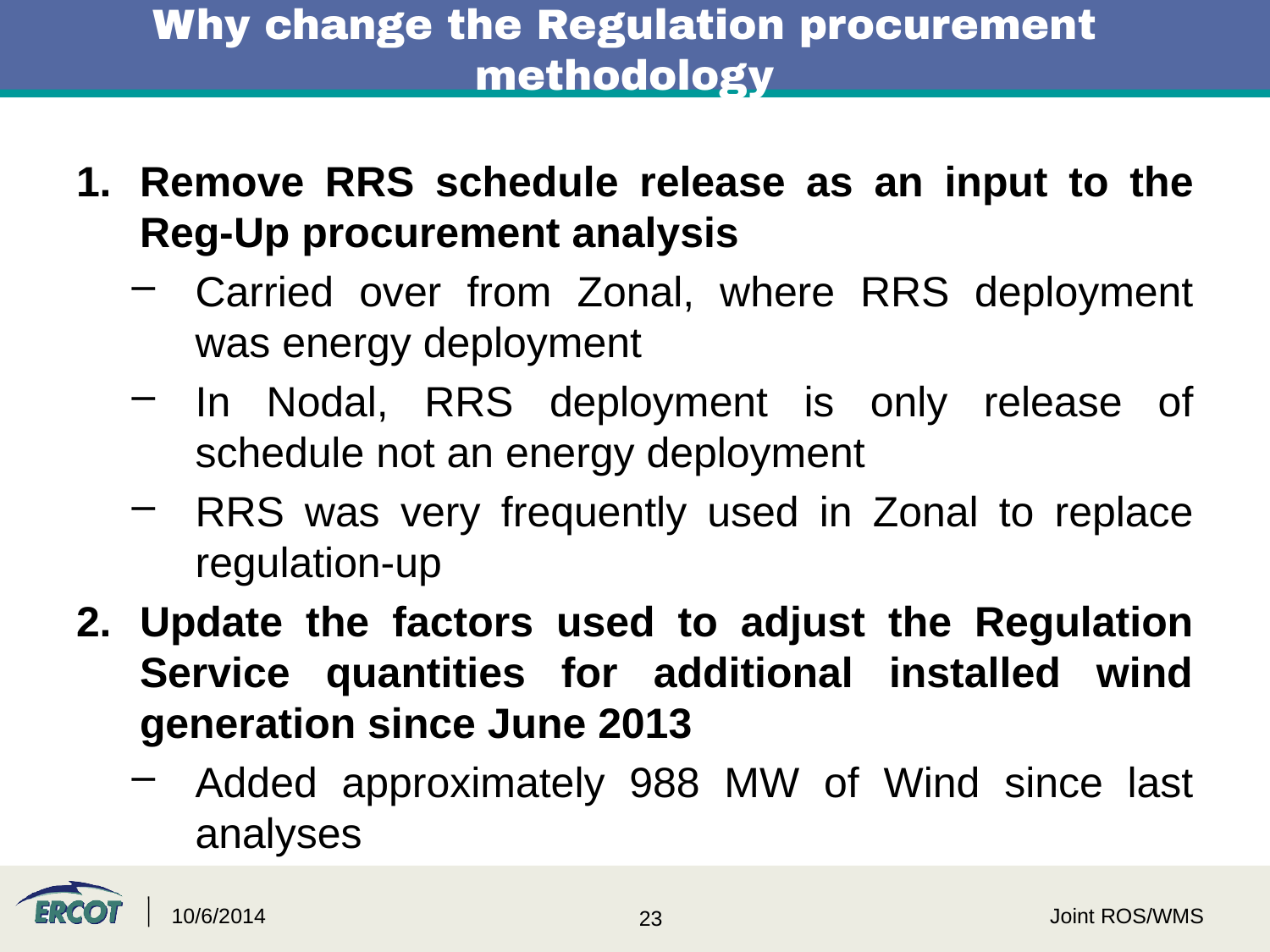

# Why change the Regulation procurement methodology
Remove RRS schedule release as an input to the Reg-Up procurement analysis
Carried over from Zonal, where RRS deployment was energy deployment
In Nodal, RRS deployment is only release of schedule not an energy deployment
RRS was very frequently used in Zonal to replace regulation-up
Update the factors used to adjust the Regulation Service quantities for additional installed wind generation since June 2013
Added approximately 988 MW of Wind since last analyses

10/6/2014
Joint ROS/WMS